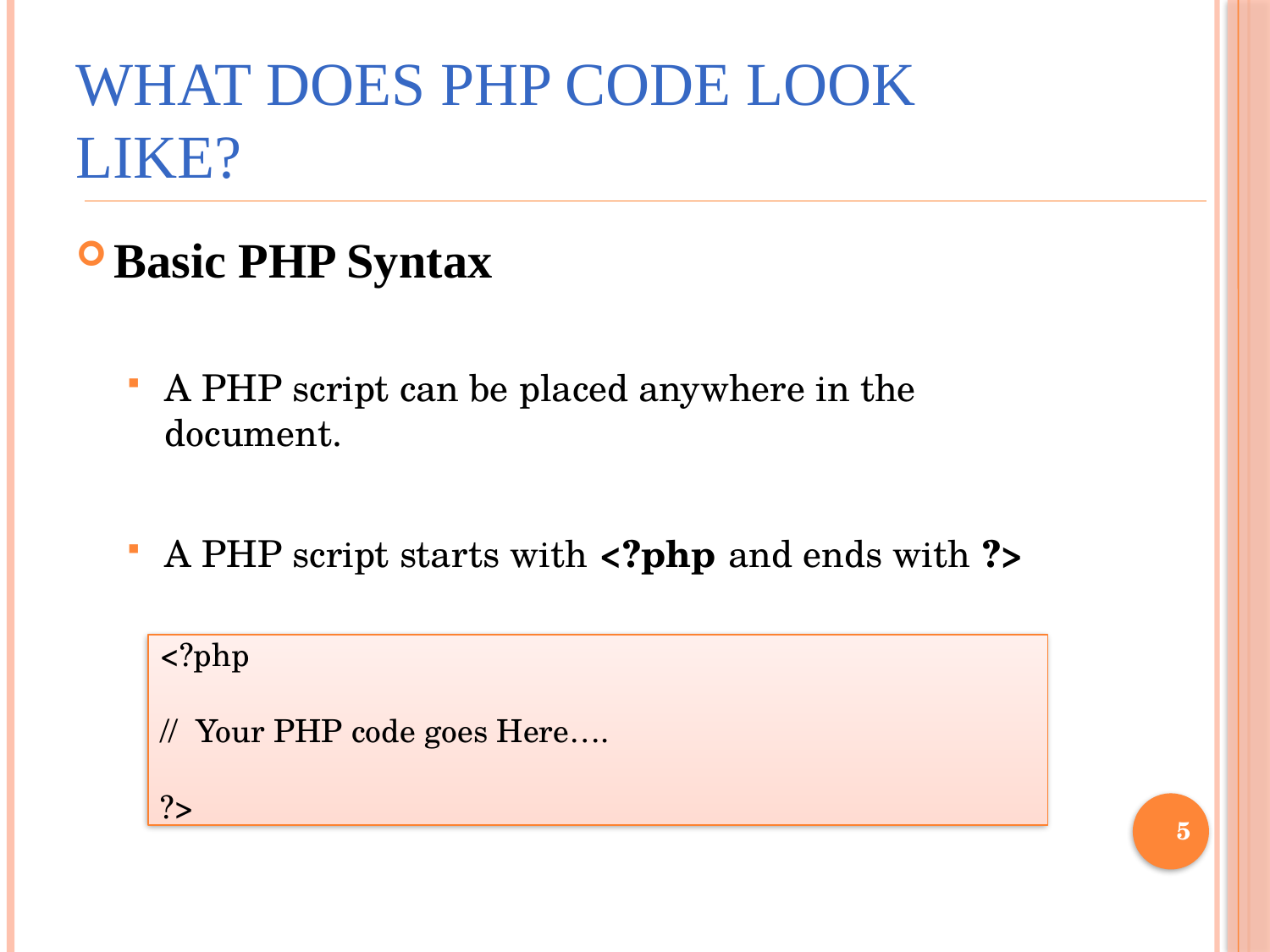

# What does PHP code look like?
Basic PHP Syntax

A PHP script can be placed anywhere in the document.

A PHP script starts with <?php and ends with ?>

<?php

//  Your PHP code goes Here….

?>
 5